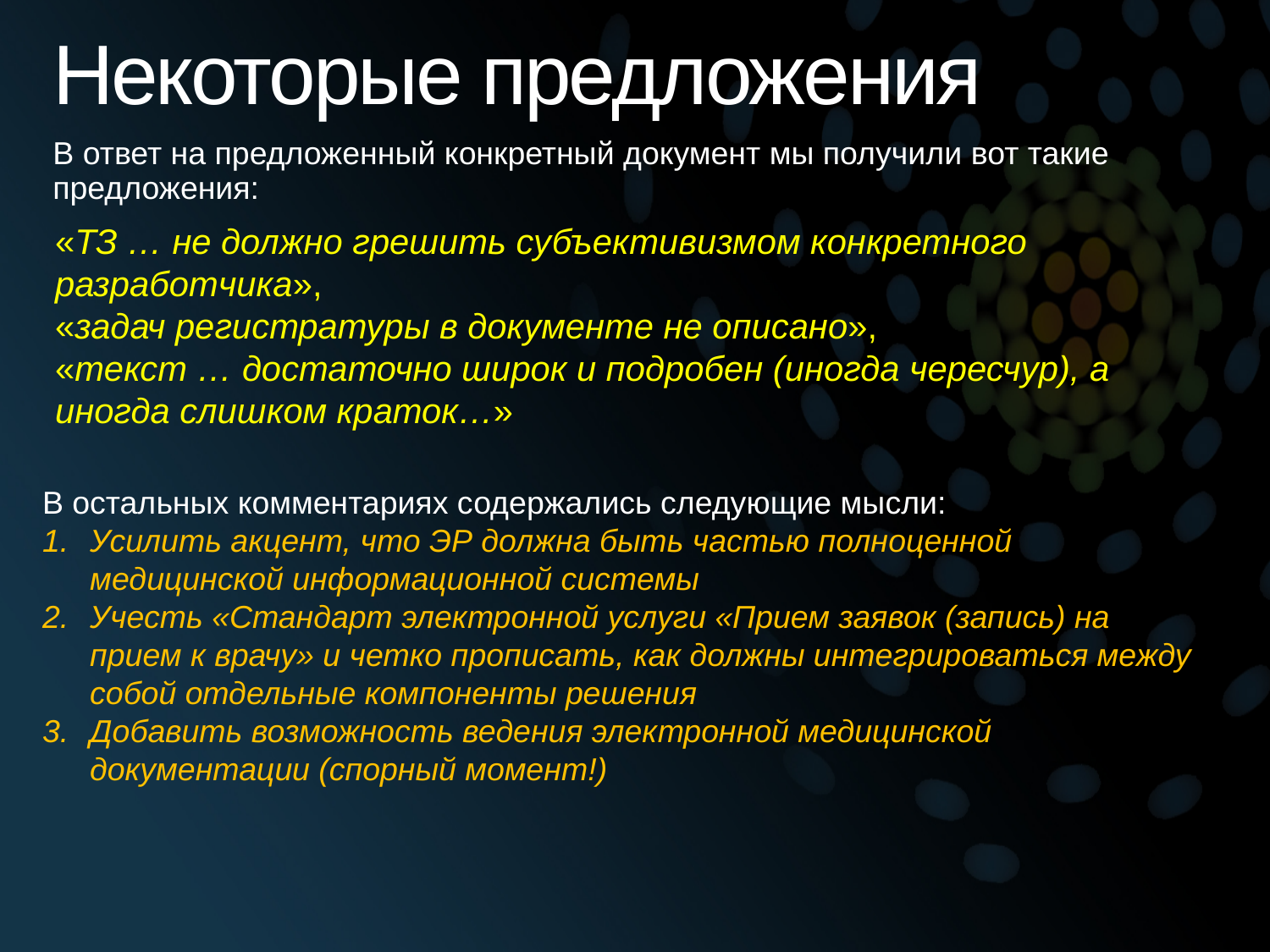

# Некоторые предложения
В ответ на предложенный конкретный документ мы получили вот такие предложения:
«ТЗ … не должно грешить субъективизмом конкретного разработчика»,
«задач регистратуры в документе не описано»,
«текст … достаточно широк и подробен (иногда чересчур), а иногда слишком краток…»
В остальных комментариях содержались следующие мысли:
Усилить акцент, что ЭР должна быть частью полноценной медицинской информационной системы
Учесть «Стандарт электронной услуги «Прием заявок (запись) на прием к врачу» и четко прописать, как должны интегрироваться между собой отдельные компоненты решения
Добавить возможность ведения электронной медицинской документации (спорный момент!)